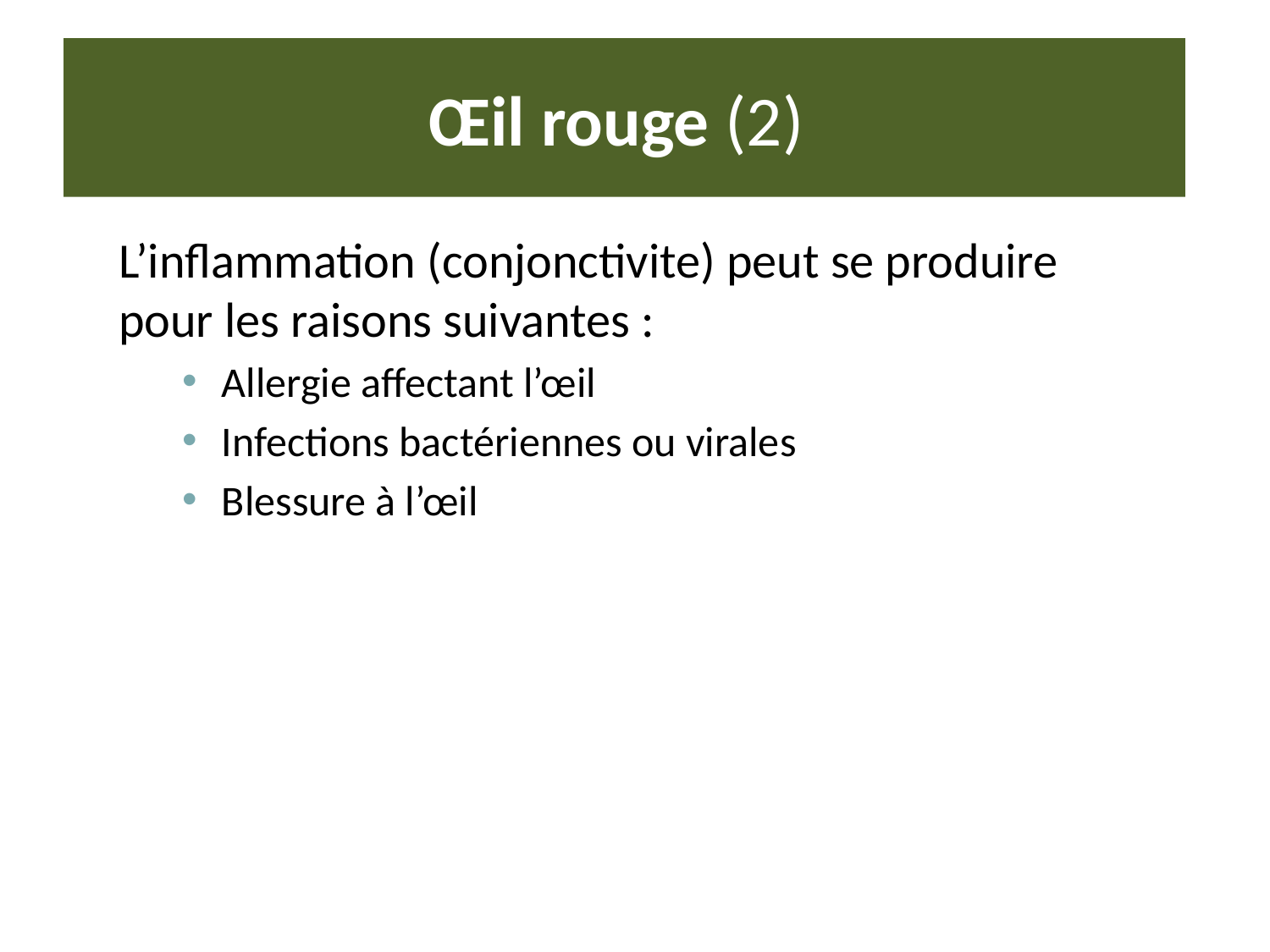

# Œil rouge (2)
L’inflammation (conjonctivite) peut se produire pour les raisons suivantes :
Allergie affectant l’œil
Infections bactériennes ou virales
Blessure à l’œil